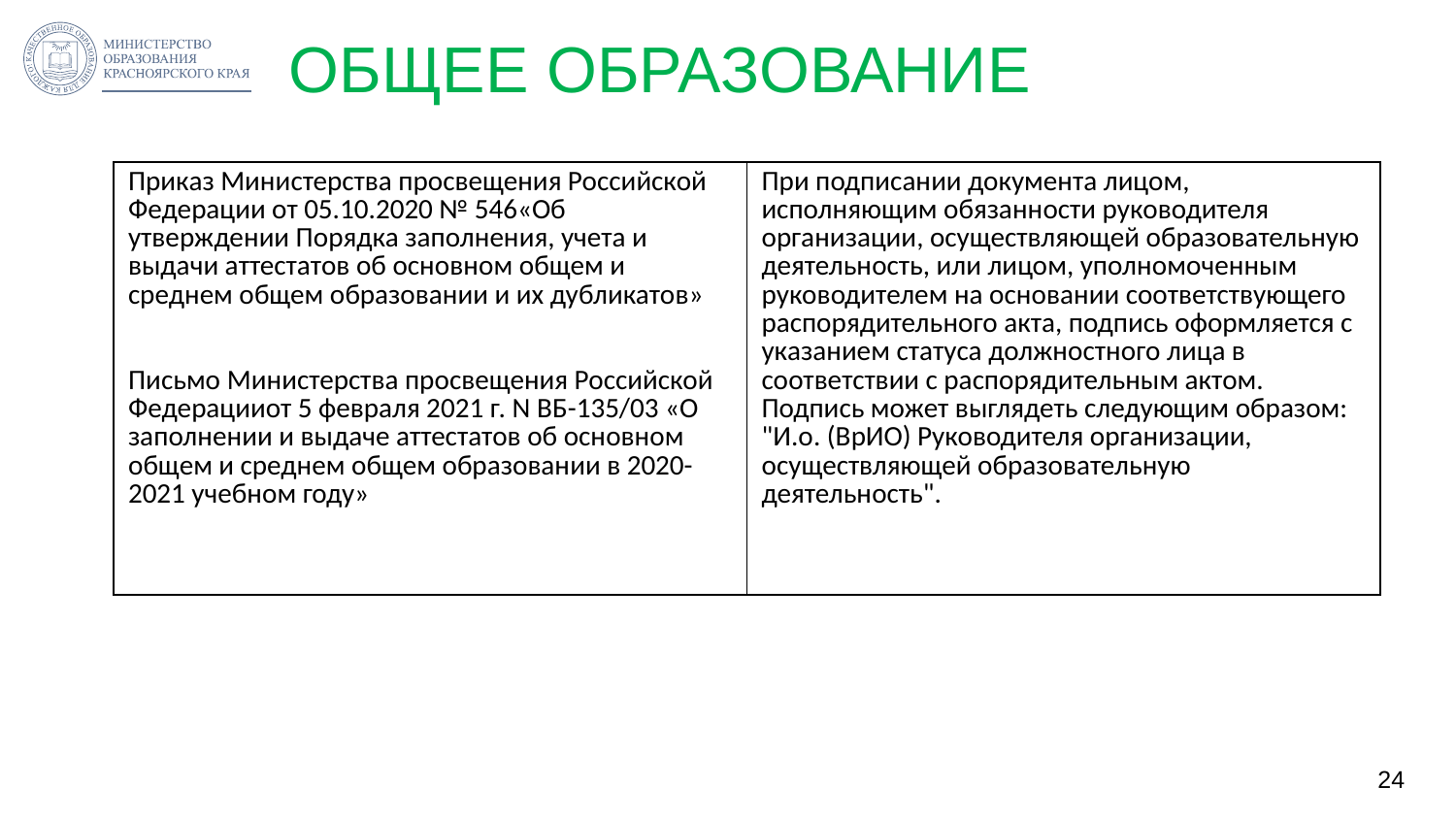

# ОБЩЕЕ ОБРАЗОВАНИЕ
| Приказ Министерства просвещения Российской Федерации от 05.10.2020 № 546«Об утверждении Порядка заполнения, учета и выдачи аттестатов об основном общем и среднем общем образовании и их дубликатов» Письмо Министерства просвещения Российской Федерацииот 5 февраля 2021 г. N ВБ-135/03 «О заполнении и выдаче аттестатов об основном общем и среднем общем образовании в 2020-2021 учебном году» | При подписании документа лицом, исполняющим обязанности руководителя организации, осуществляющей образовательную деятельность, или лицом, уполномоченным руководителем на основании соответствующего распорядительного акта, подпись оформляется с указанием статуса должностного лица в соответствии с распорядительным актом. Подпись может выглядеть следующим образом: "И.о. (ВрИО) Руководителя организации, осуществляющей образовательную деятельность". |
| --- | --- |
24